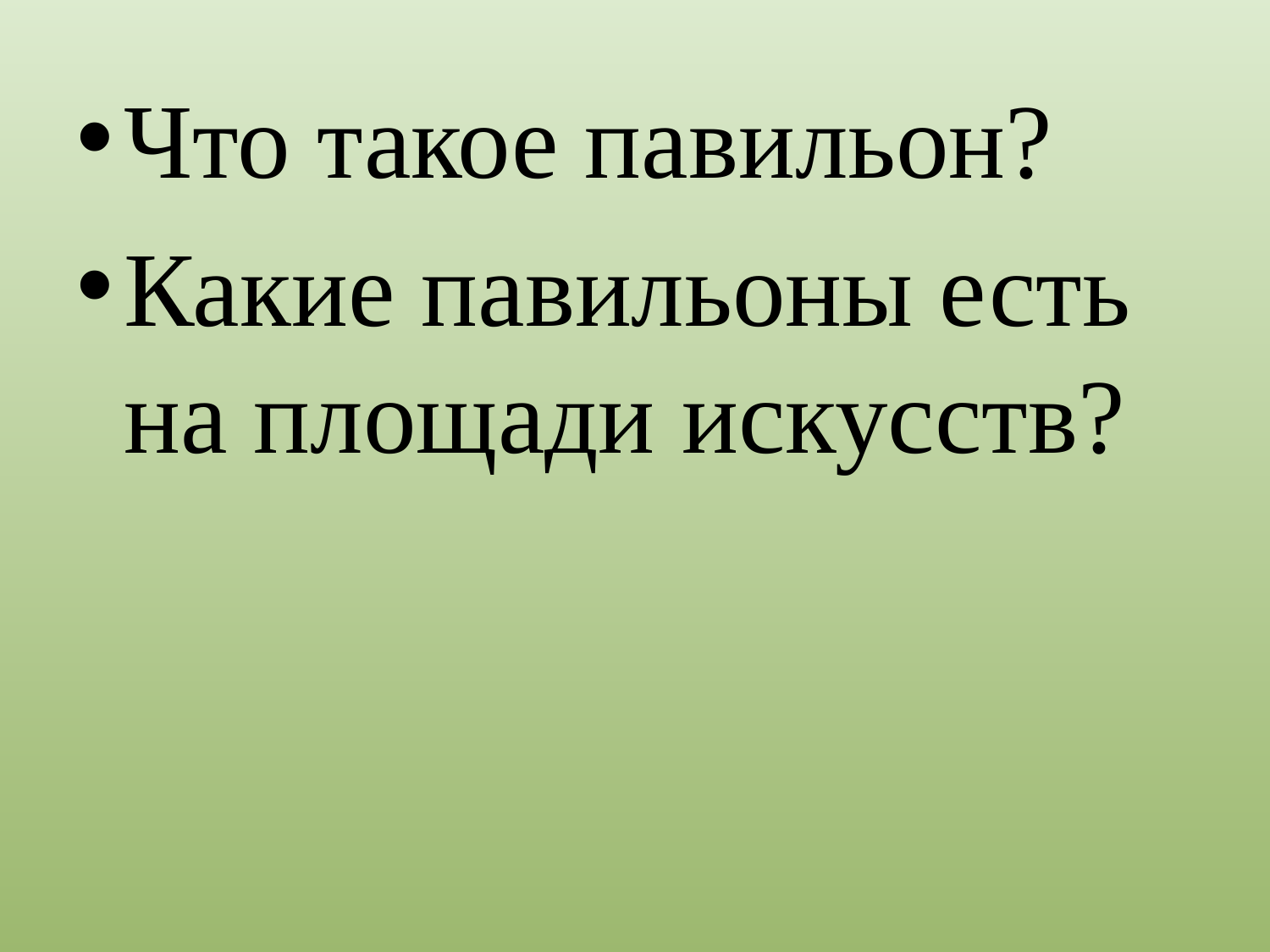

Что такое павильон?
Какие павильоны есть на площади искусств?